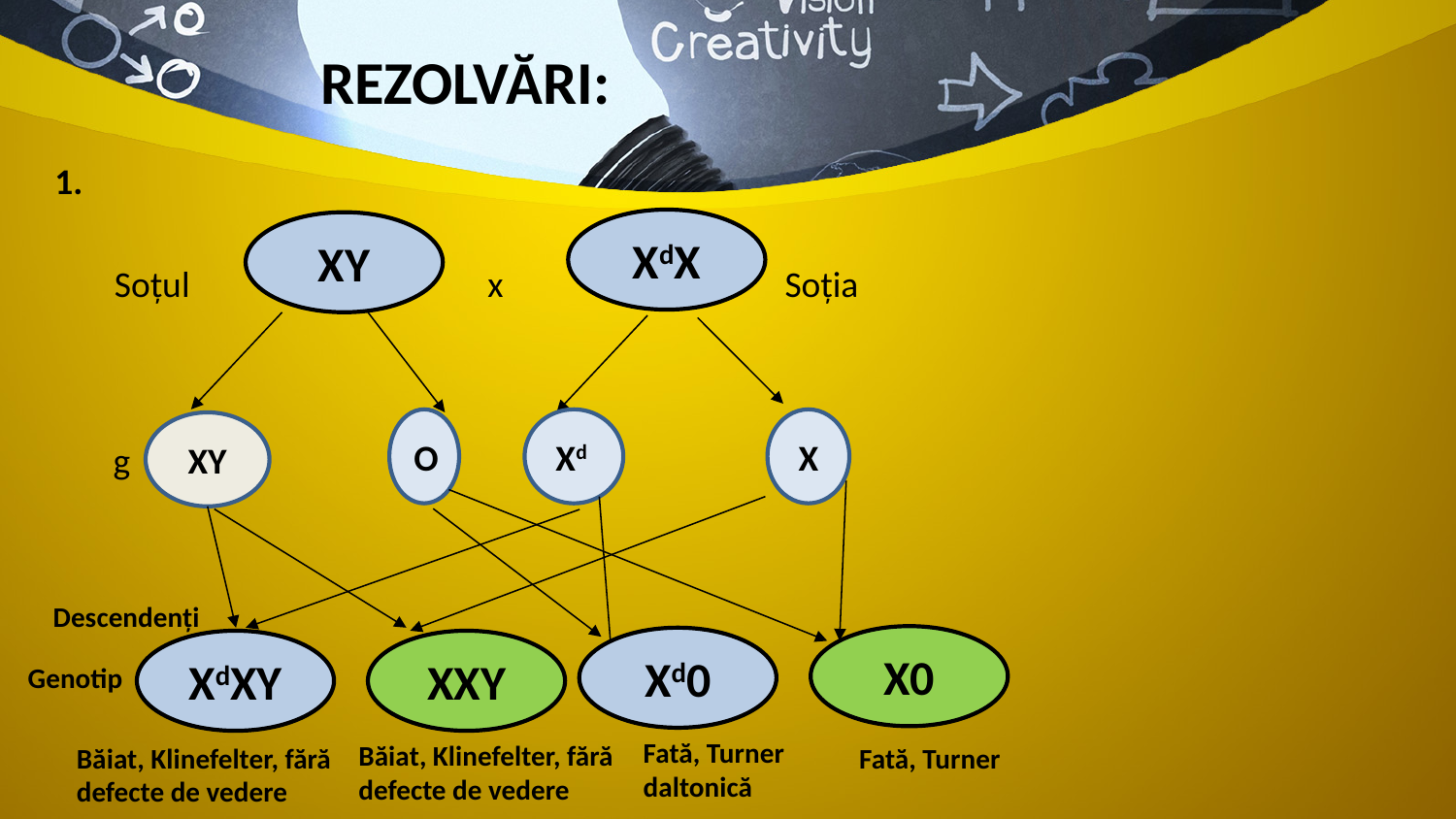

REZOLVĂRI:
1.
XdX
XY
Soțul
x
Soția
Xd
X
O
XY
g
Descendenți
X0
Xd0
XdXY
XXY
Genotip
Fată, Turner daltonică
Băiat, Klinefelter, fără defecte de vedere
Băiat, Klinefelter, fără defecte de vedere
Fată, Turner